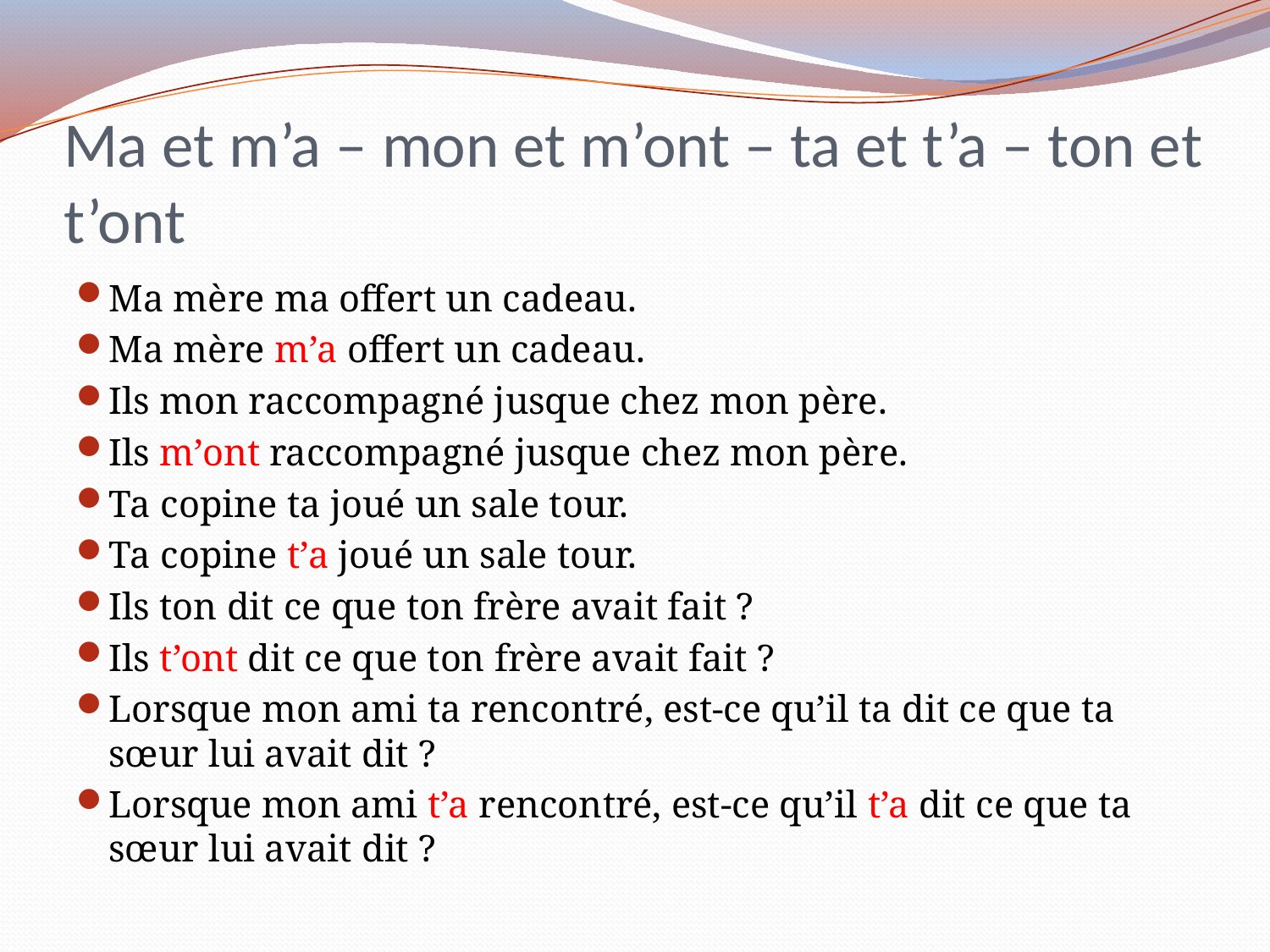

# Ma et m’a – mon et m’ont – ta et t’a – ton et t’ont
Ma mère ma offert un cadeau.
Ma mère m’a offert un cadeau.
Ils mon raccompagné jusque chez mon père.
Ils m’ont raccompagné jusque chez mon père.
Ta copine ta joué un sale tour.
Ta copine t’a joué un sale tour.
Ils ton dit ce que ton frère avait fait ?
Ils t’ont dit ce que ton frère avait fait ?
Lorsque mon ami ta rencontré, est-ce qu’il ta dit ce que ta sœur lui avait dit ?
Lorsque mon ami t’a rencontré, est-ce qu’il t’a dit ce que ta sœur lui avait dit ?